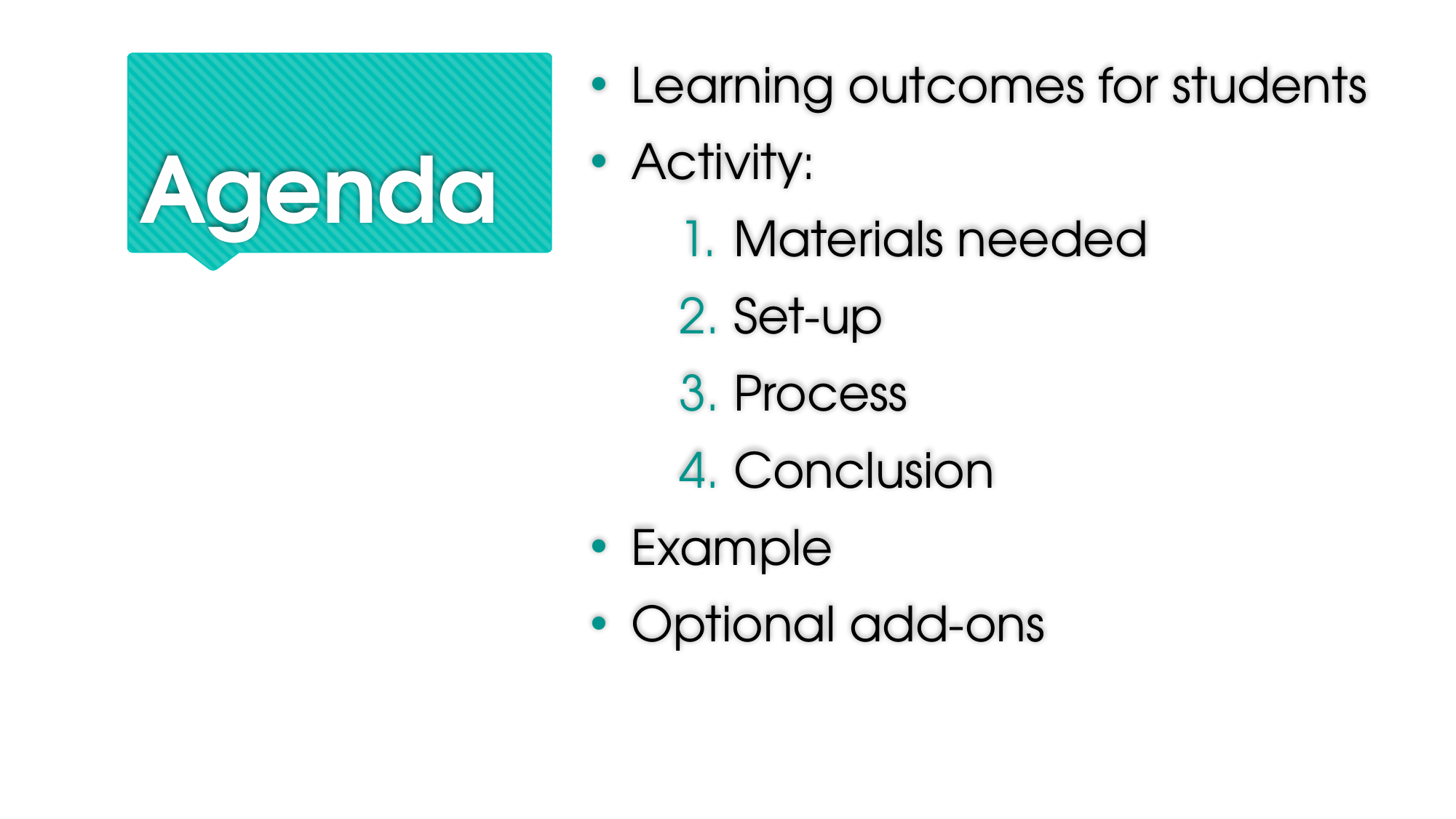

# Agenda
Learning outcomes for students
Activity:
 Materials needed
 Set-up
 Process
 Conclusion
Example
Optional add-ons